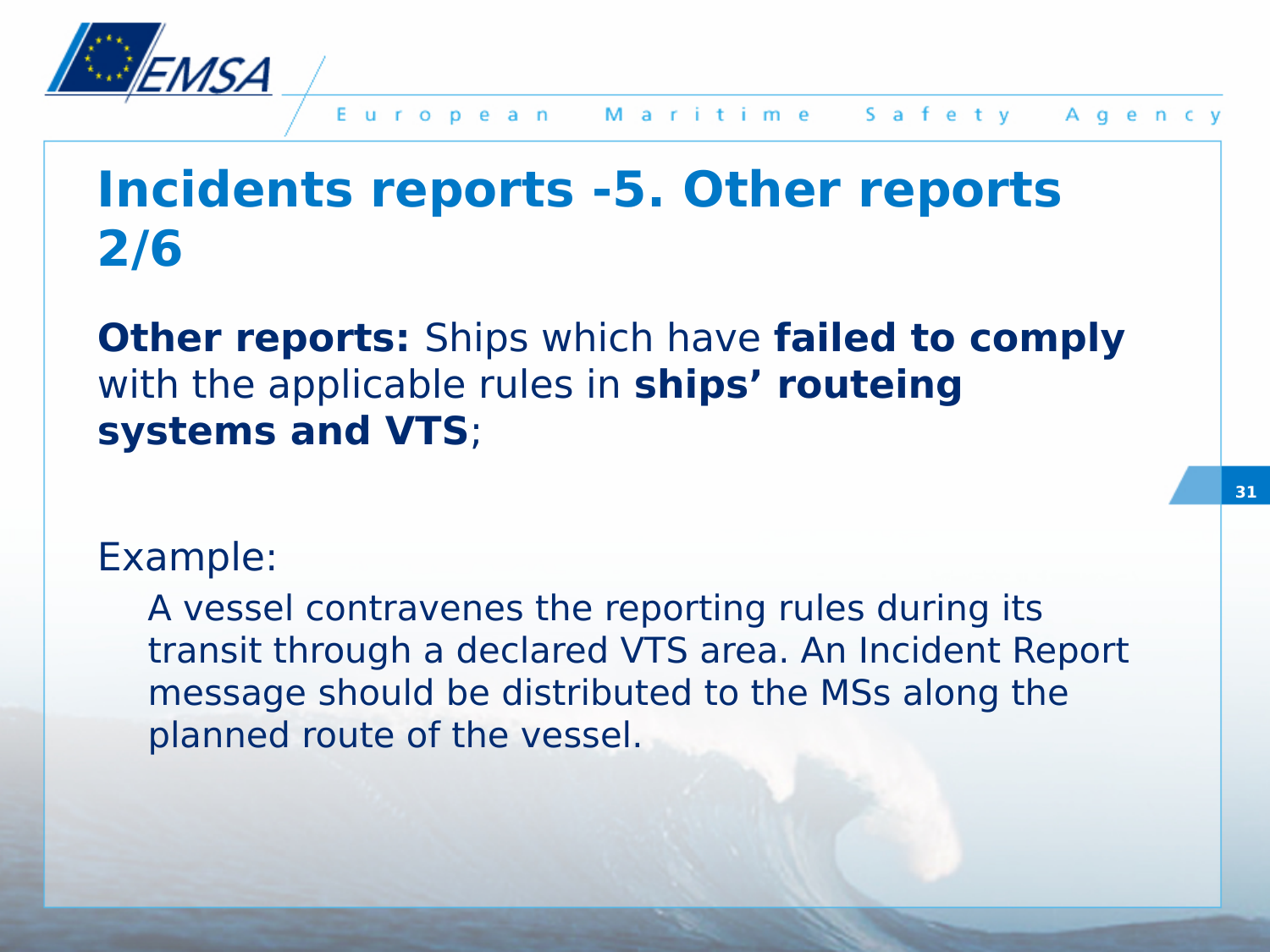

# Incidents reports -5. Other reports 2/6
Other reports: Ships which have failed to comply with the applicable rules in ships’ routeing systems and VTS;

Example:
A vessel contravenes the reporting rules during its transit through a declared VTS area. An Incident Report message should be distributed to the MSs along the planned route of the vessel.

31